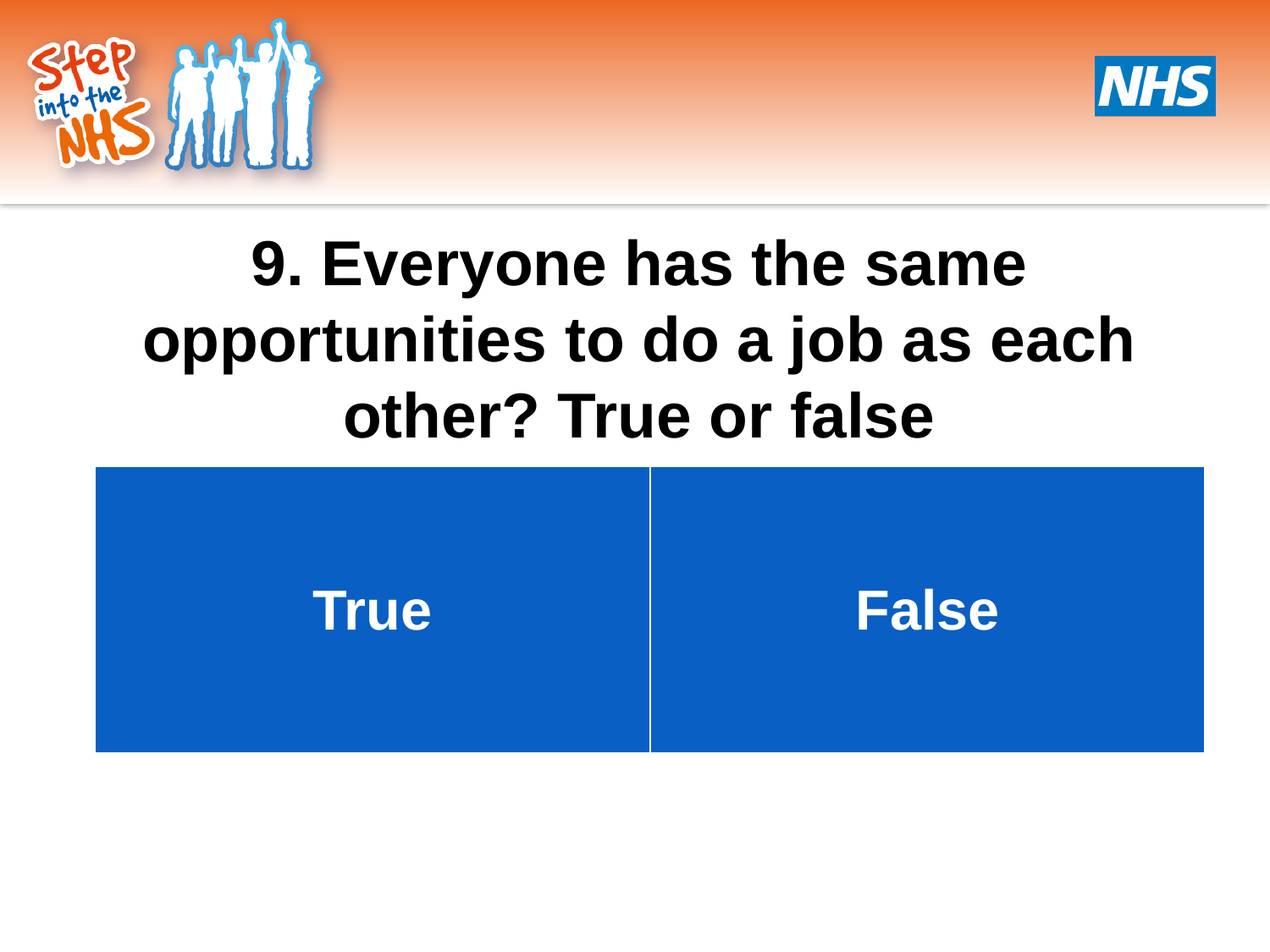

9. Everyone has the same opportunities to do a job as each other? True or false
| True | False |
| --- | --- |